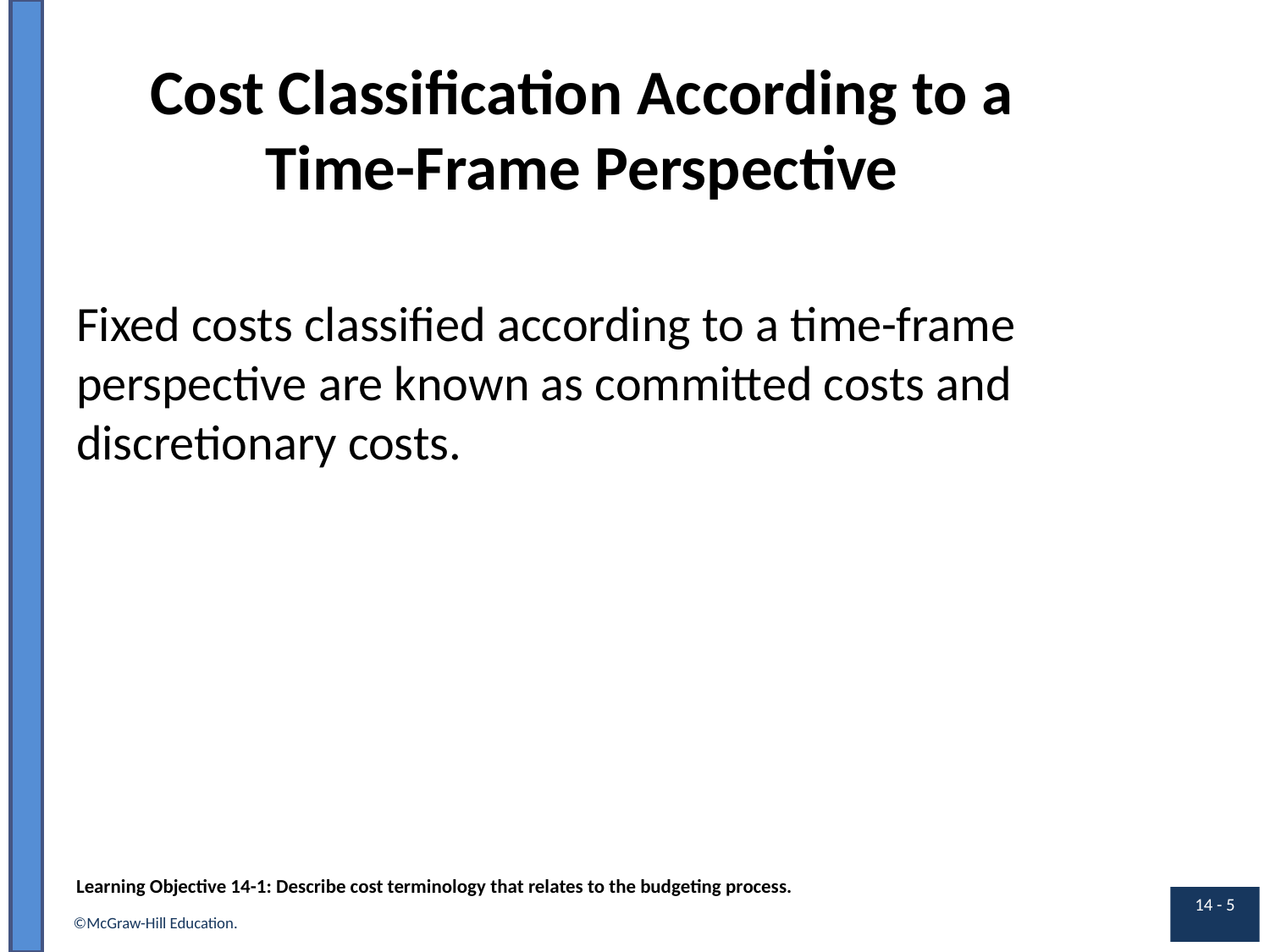

# Cost Classification According to a Time-Frame Perspective
Fixed costs classified according to a time-frame perspective are known as committed costs and discretionary costs.
Learning Objective 14-1: Describe cost terminology that relates to the budgeting process.